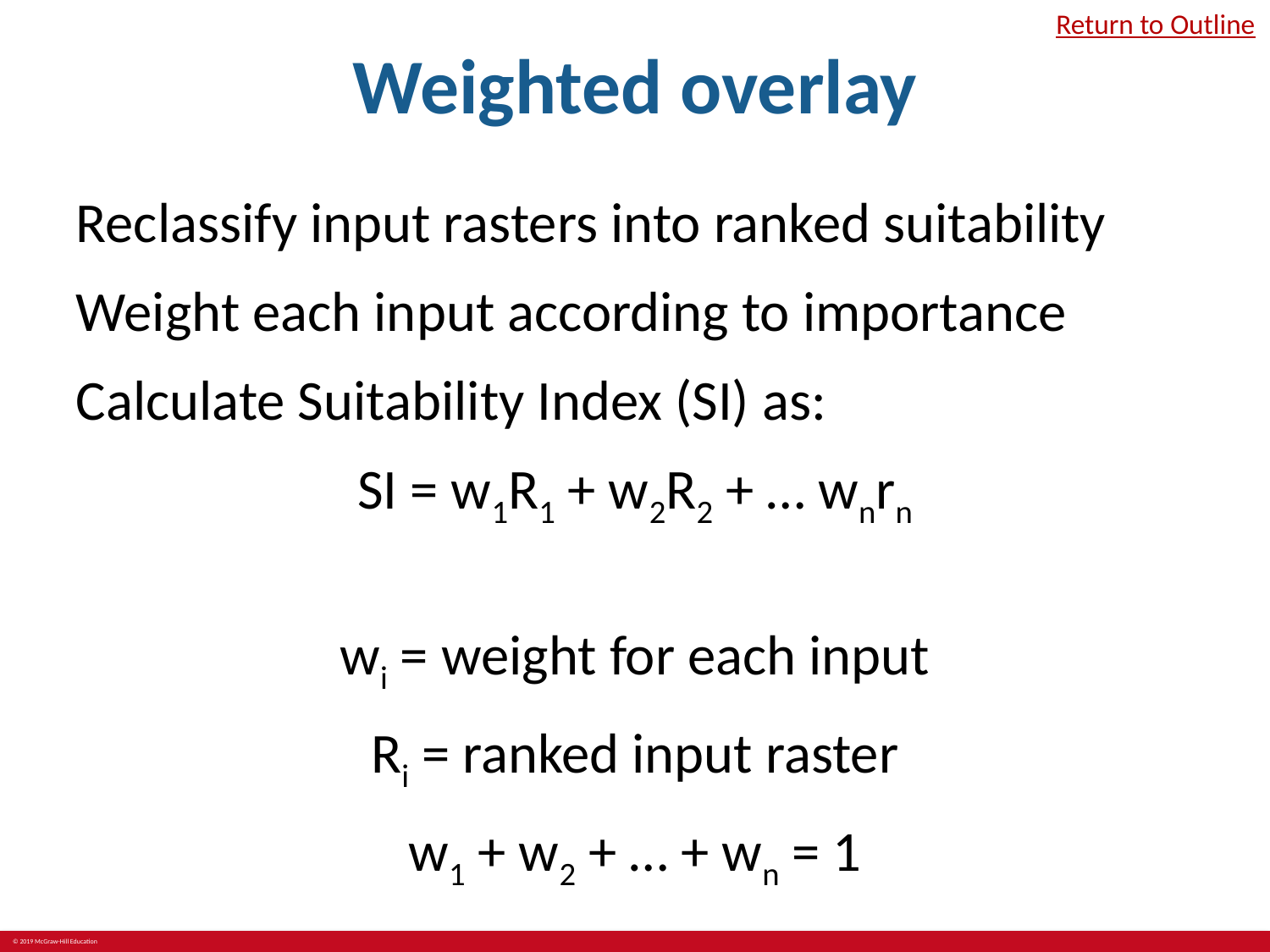

# Weighted overlay
Return to Outline
Reclassify input rasters into ranked suitability
Weight each input according to importance
Calculate Suitability Index (SI) as:
SI = w1R1 + w2R2 + … wnrn
wi = weight for each input
Ri = ranked input raster
w1 + w2 + … + wn = 1